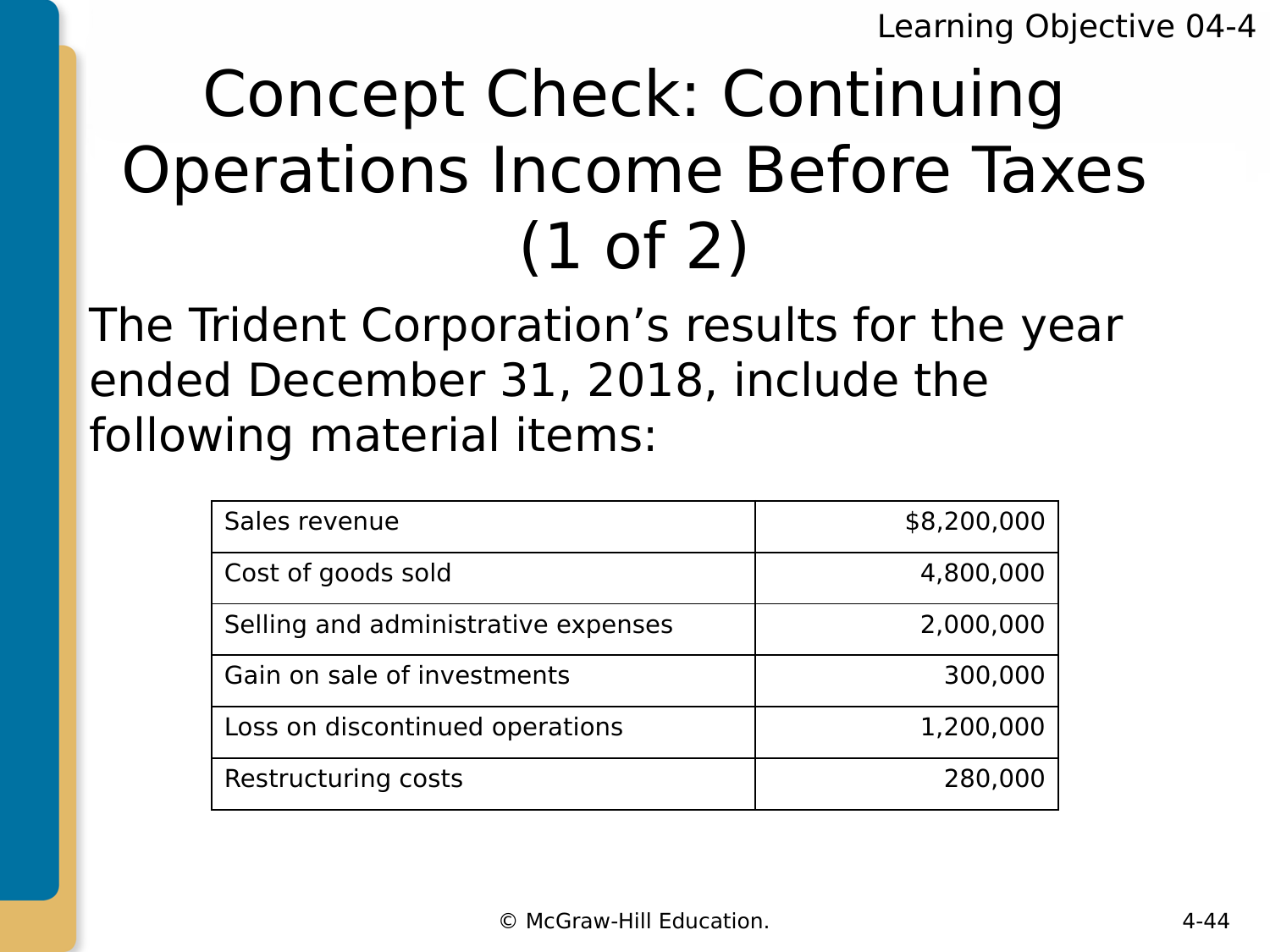

Learning Objective 04-4
# Concept Check: Continuing Operations Income Before Taxes (1 of 2)
The Trident Corporation’s results for the year ended December 31, 2018, include the following material items:
| Sales revenue | $8,200,000 |
| --- | --- |
| Cost of goods sold | 4,800,000 |
| Selling and administrative expenses | 2,000,000 |
| Gain on sale of investments | 300,000 |
| Loss on discontinued operations | 1,200,000 |
| Restructuring costs | 280,000 |